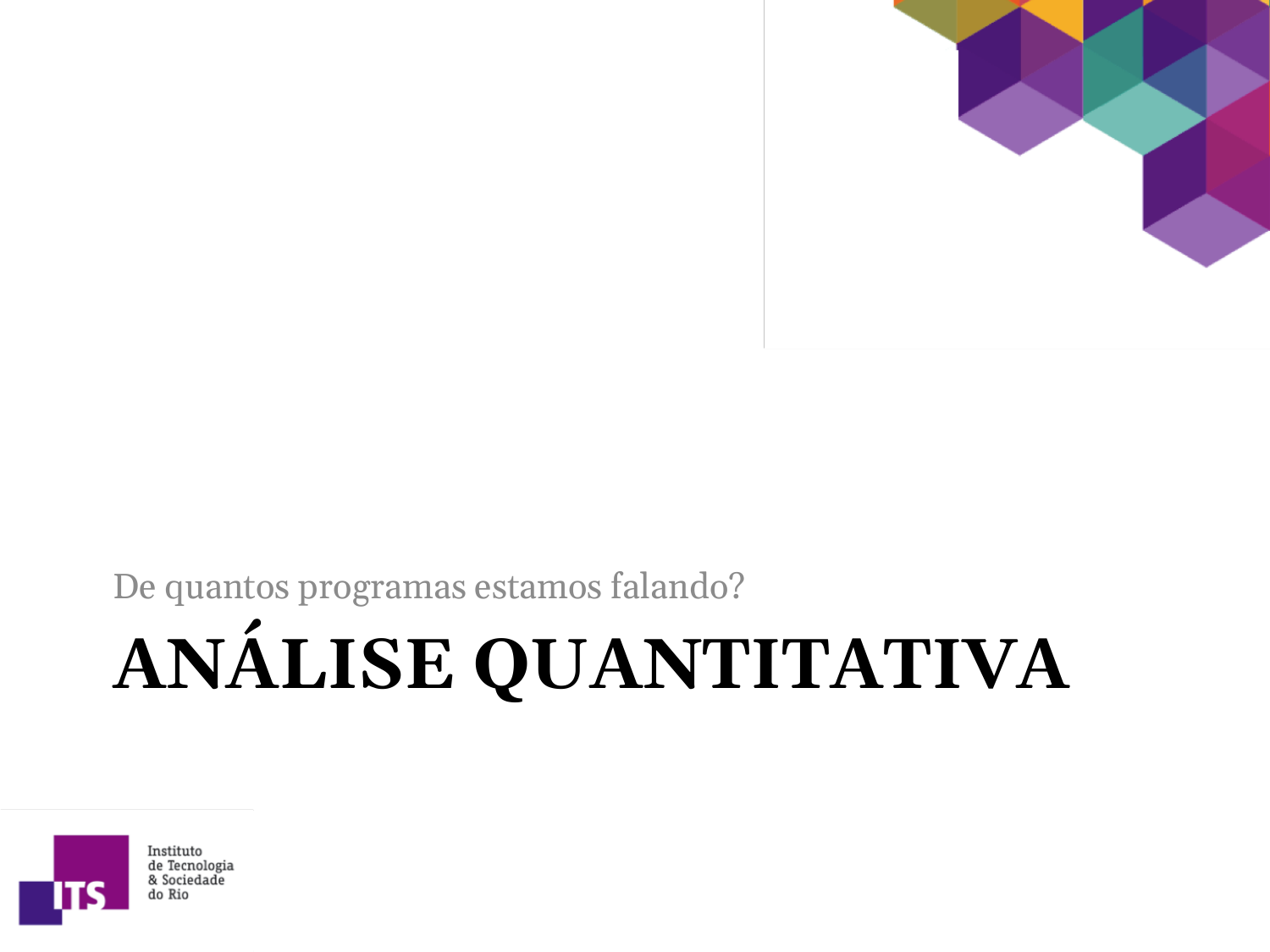

De quantos programas estamos falando?
# Análise quantitativa